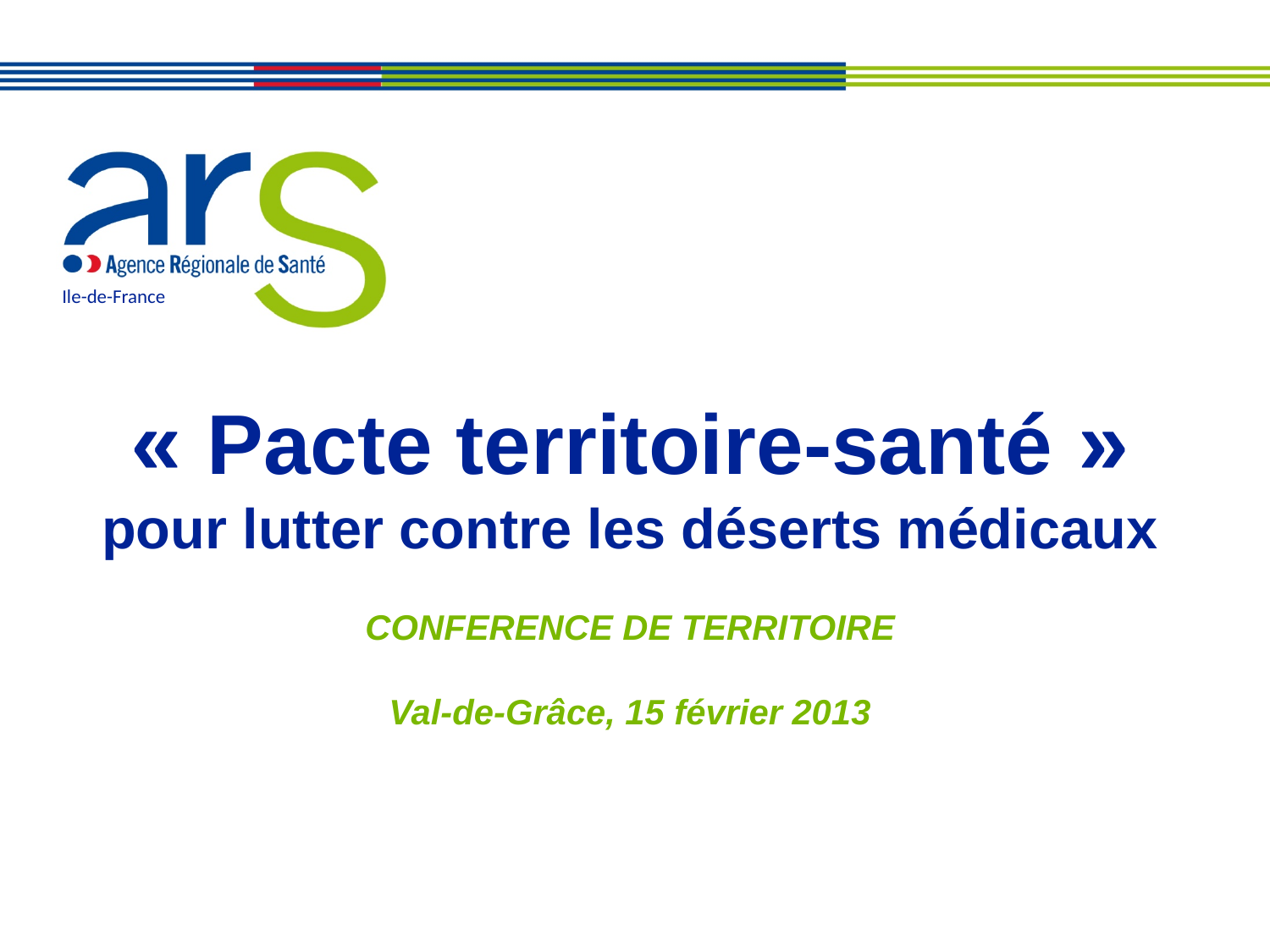

Ile-de-France
« Pacte territoire-santé »
pour lutter contre les déserts médicaux
CONFERENCE DE TERRITOIRE
Val-de-Grâce, 15 février 2013